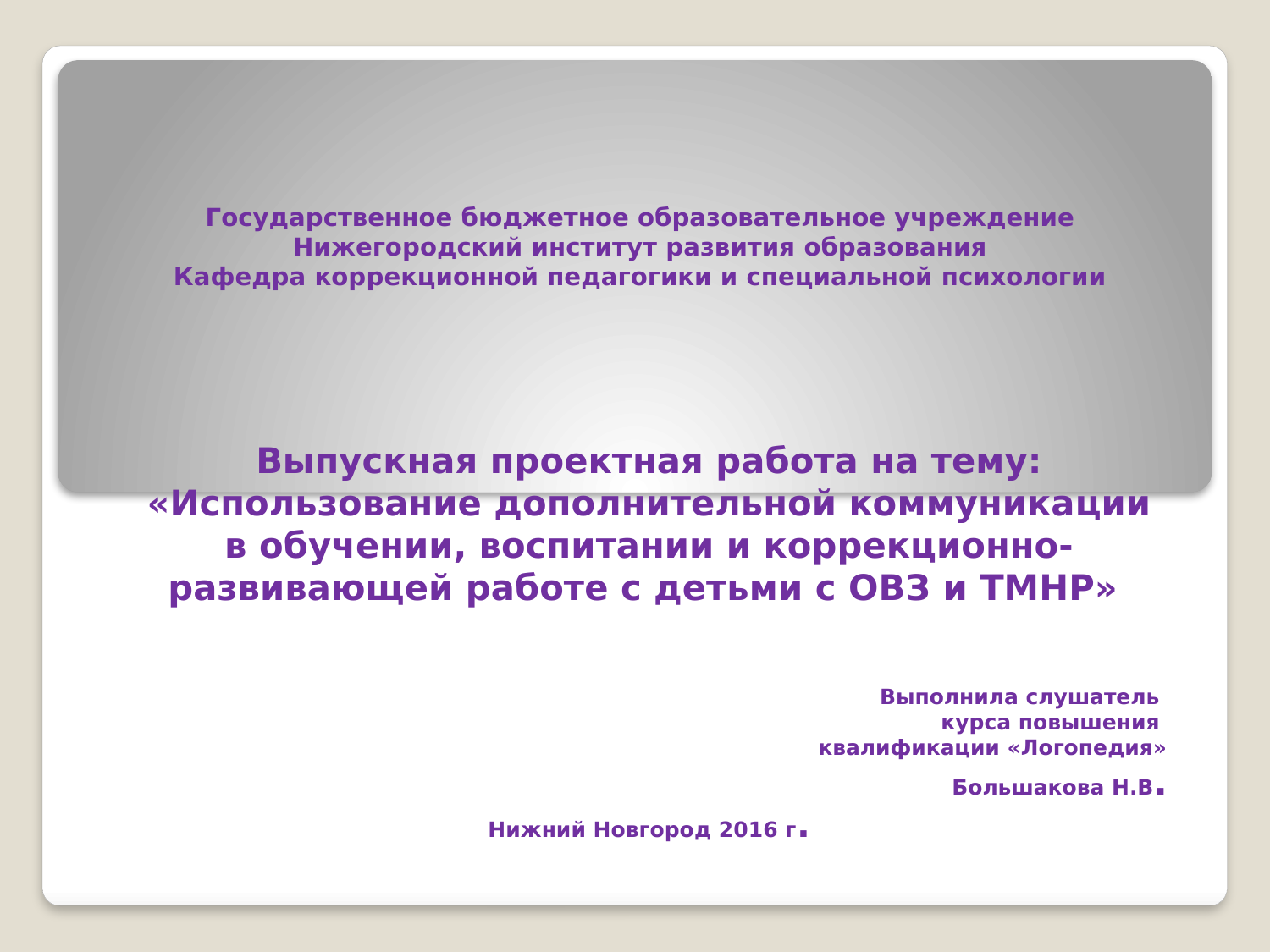

# Государственное бюджетное образовательное учреждение Нижегородский институт развития образования Кафедра коррекционной педагогики и специальной психологии

Выпускная проектная работа на тему: «Использование дополнительной коммуникации в обучении, воспитании и коррекционно-развивающей работе с детьми с ОВЗ и ТМНР»

Выполнила слушатель
курса повышения
квалификации «Логопедия»
 Большакова Н.В.
Нижний Новгород 2016 г.